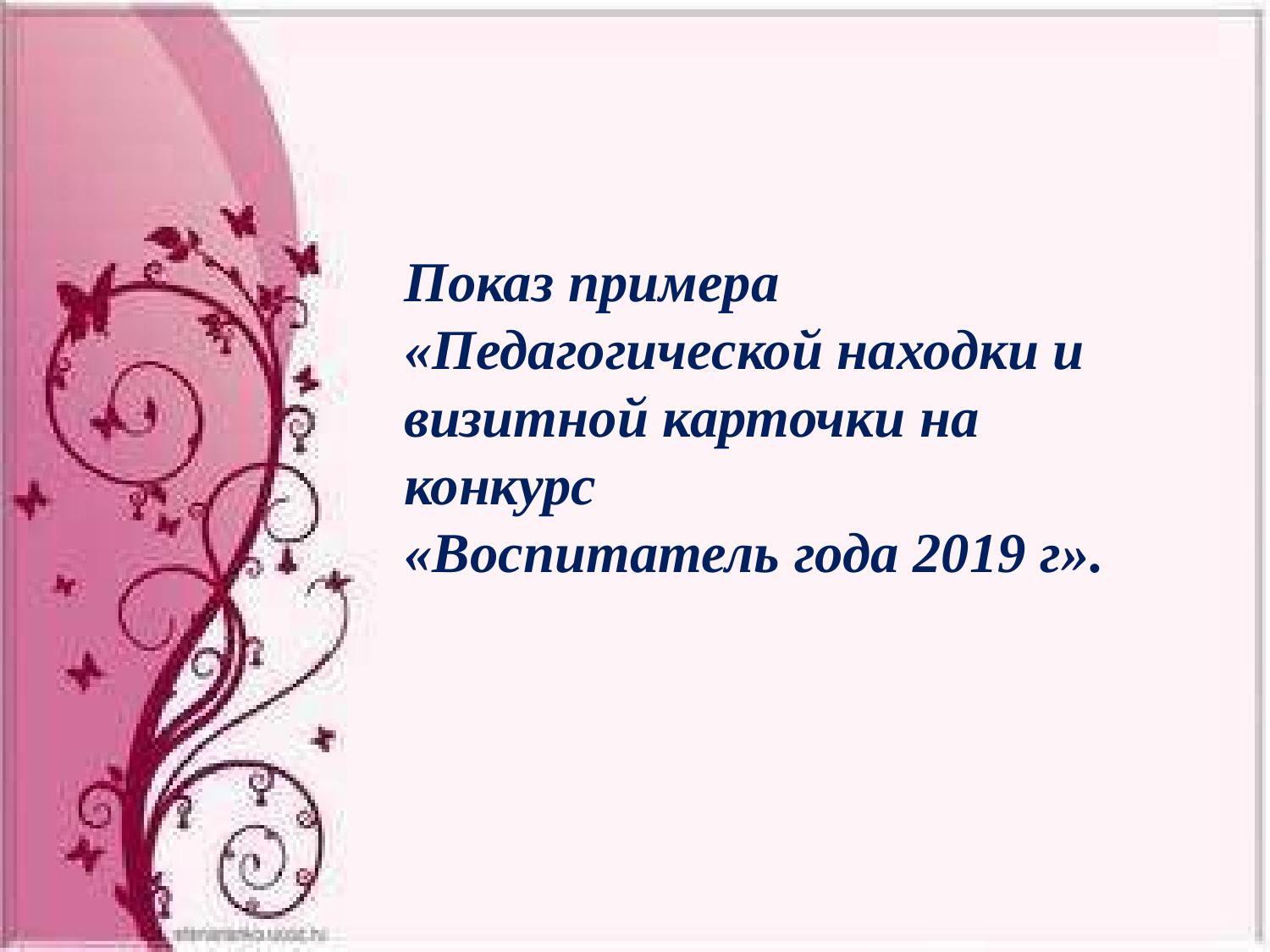

Показ примера «Педагогической находки и визитной карточки на конкурс
«Воспитатель года 2019 г».